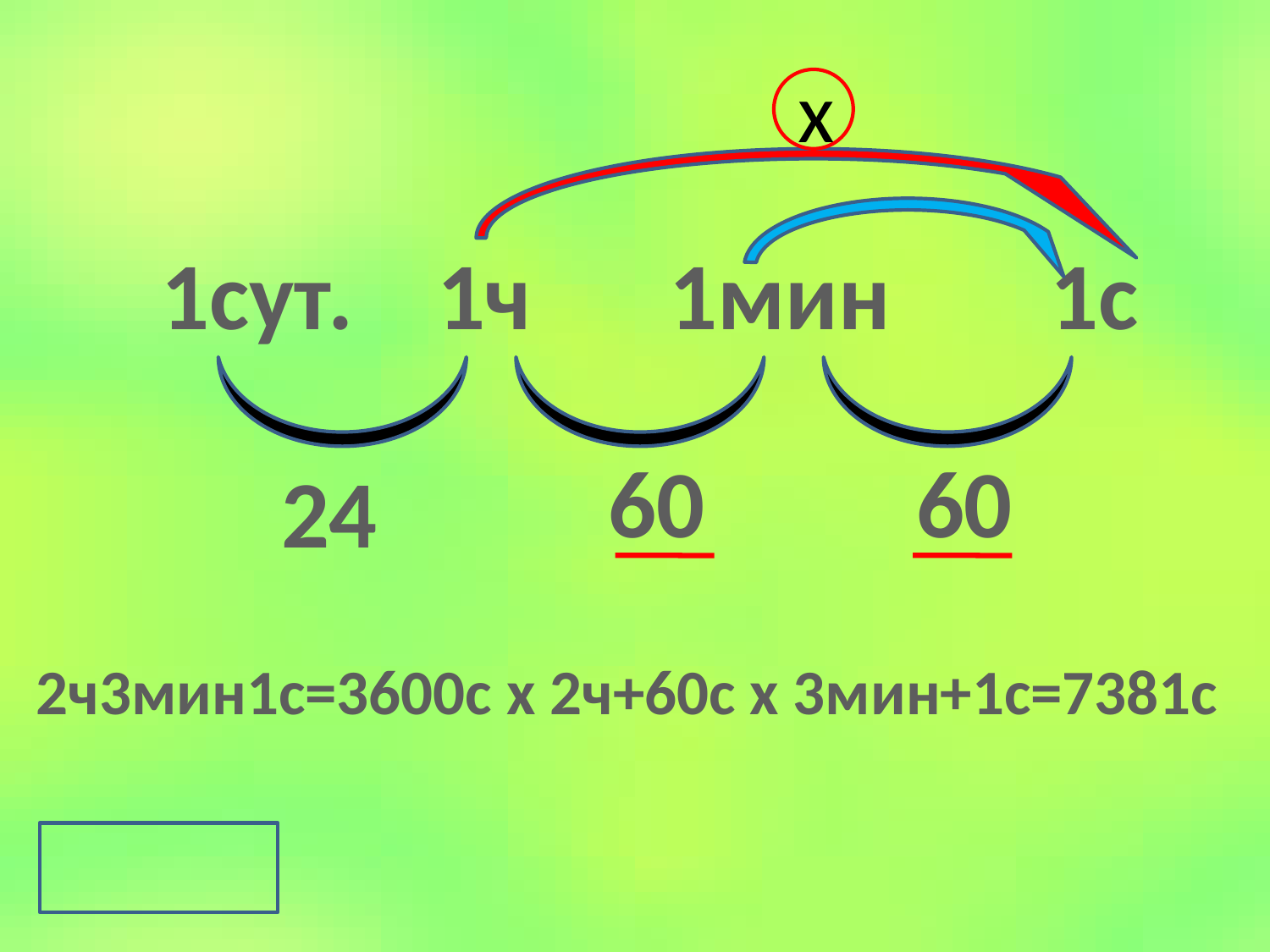

х

1сут.	 1ч		1мин		1с

60
60
24
2ч3мин1с=3600с х 2ч+60с х 3мин+1с=7381с